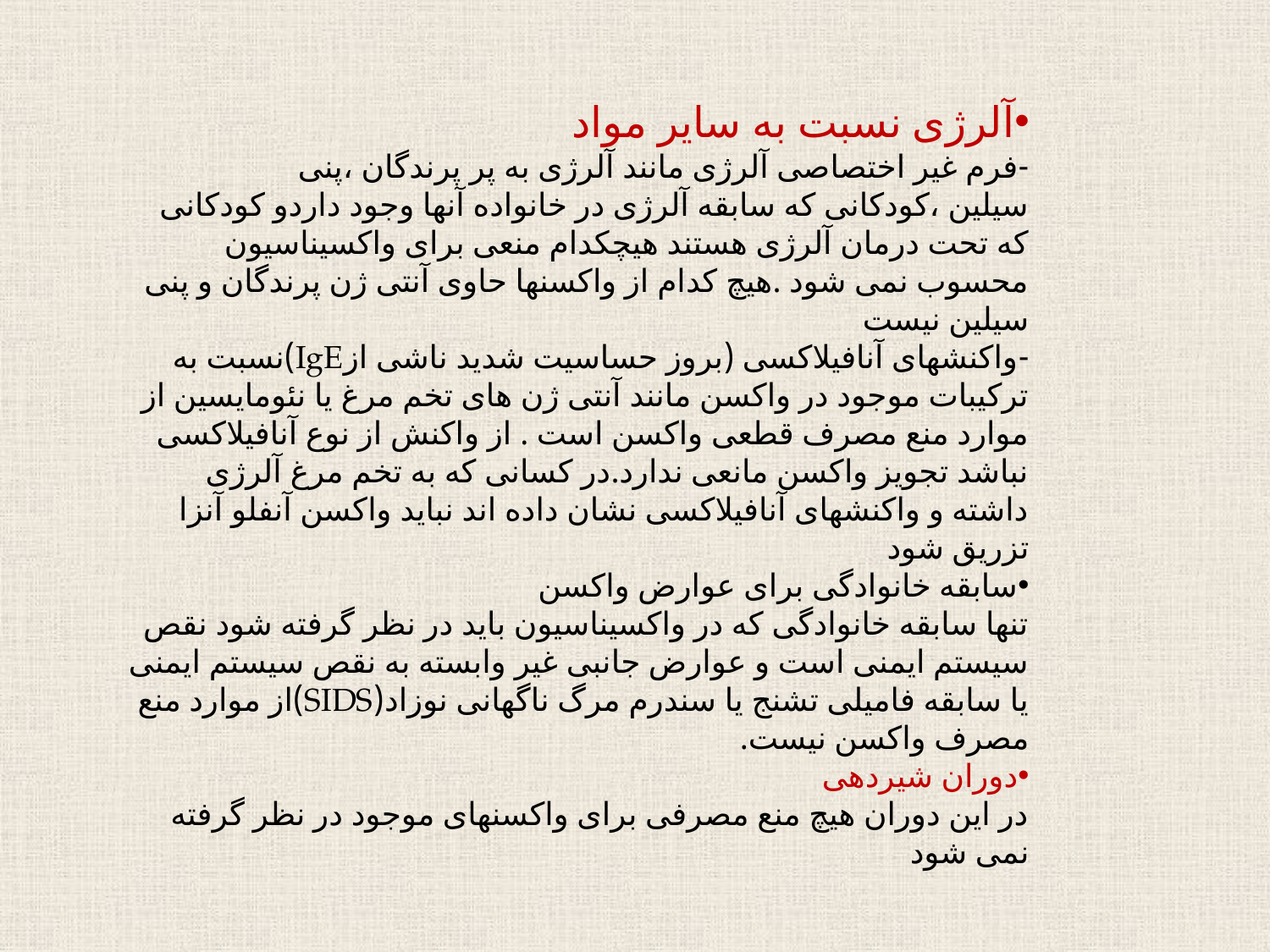

آلرژی نسبت به سایر مواد
-فرم غیر اختصاصی آلرژی مانند آلرژی به پر پرندگان ،پنی سیلین ،کودکانی که سابقه آلرژی در خانواده آنها وجود داردو کودکانی که تحت درمان آلرژی هستند هیچکدام منعی برای واکسیناسیون محسوب نمی شود .هیچ کدام از واکسنها حاوی آنتی ژن پرندگان و پنی سیلین نیست
-واکنشهای آنافیلاکسی (بروز حساسیت شدید ناشی ازIgE)نسبت به ترکیبات موجود در واکسن مانند آنتی ژن های تخم مرغ یا نئومایسین از موارد منع مصرف قطعی واکسن است . از واکنش از نوع آنافیلاکسی نباشد تجویز واکسن مانعی ندارد.در کسانی که به تخم مرغ آلرژی داشته و واکنشهای آنافیلاکسی نشان داده اند نباید واکسن آنفلو آنزا تزریق شود
سابقه خانوادگی برای عوارض واکسن
تنها سابقه خانوادگی که در واکسیناسیون باید در نظر گرفته شود نقص سیستم ایمنی است و عوارض جانبی غیر وابسته به نقص سیستم ایمنی یا سابقه فامیلی تشنج یا سندرم مرگ ناگهانی نوزاد(SIDS)از موارد منع مصرف واکسن نیست.
دوران شیردهی
در این دوران هیچ منع مصرفی برای واکسنهای موجود در نظر گرفته نمی شود